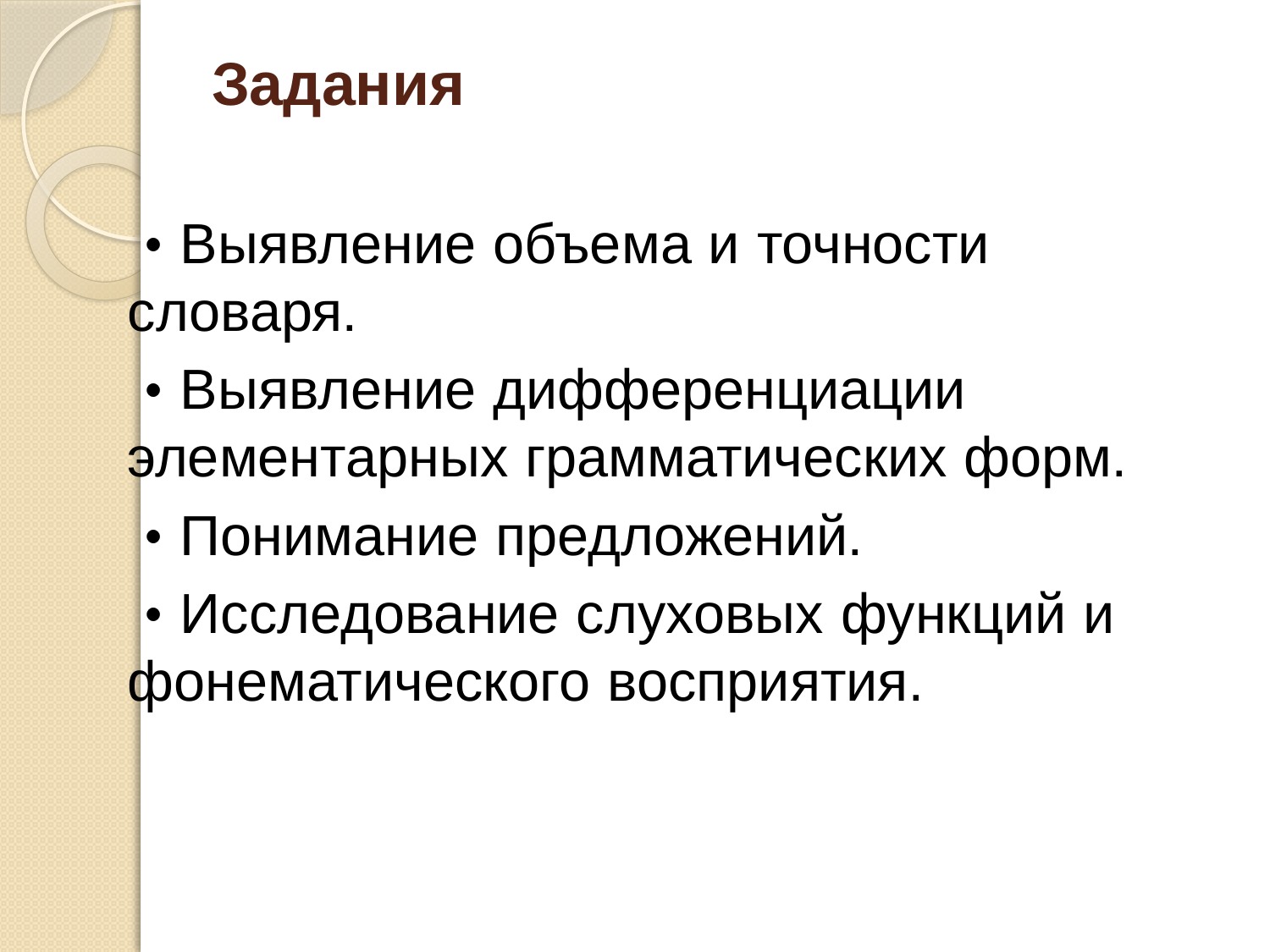

# Задания
 • Выявление объема и точности словаря.
 • Выявление дифференциации элементарных грамматических форм.
 • Понимание предложений.
 • Исследование слуховых функций и фонематического восприятия.